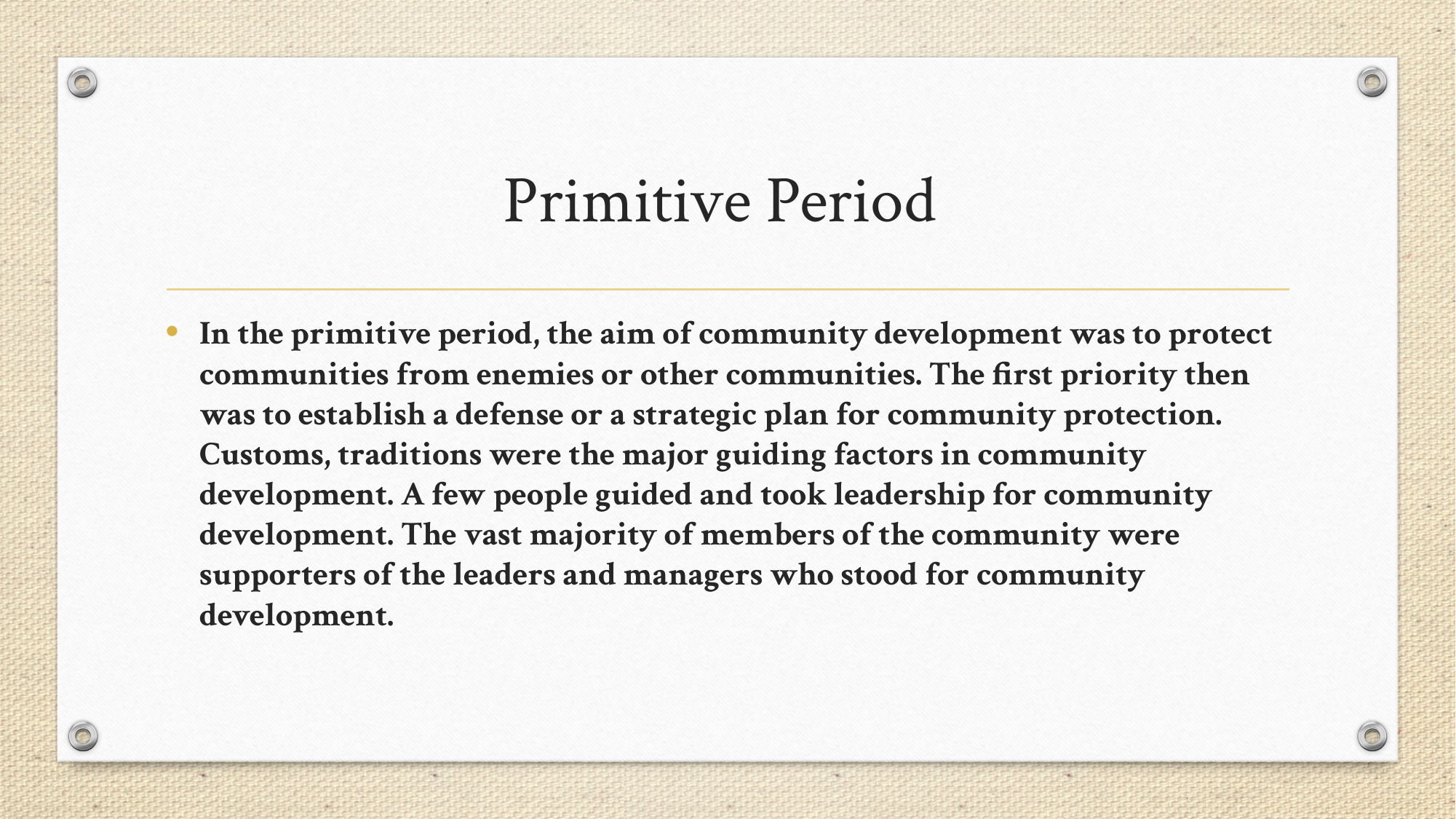

# Primitive Period
In the primitive period, the aim of community development was to protect
communities from enemies or other communities. The first priority then
was to establish a defense or a strategic plan for community protection.
Customs, traditions were the major guiding factors in community development. A few people guided and took leadership for community development. The vast majority of members of the community were supporters of the leaders and managers who stood for community
development.